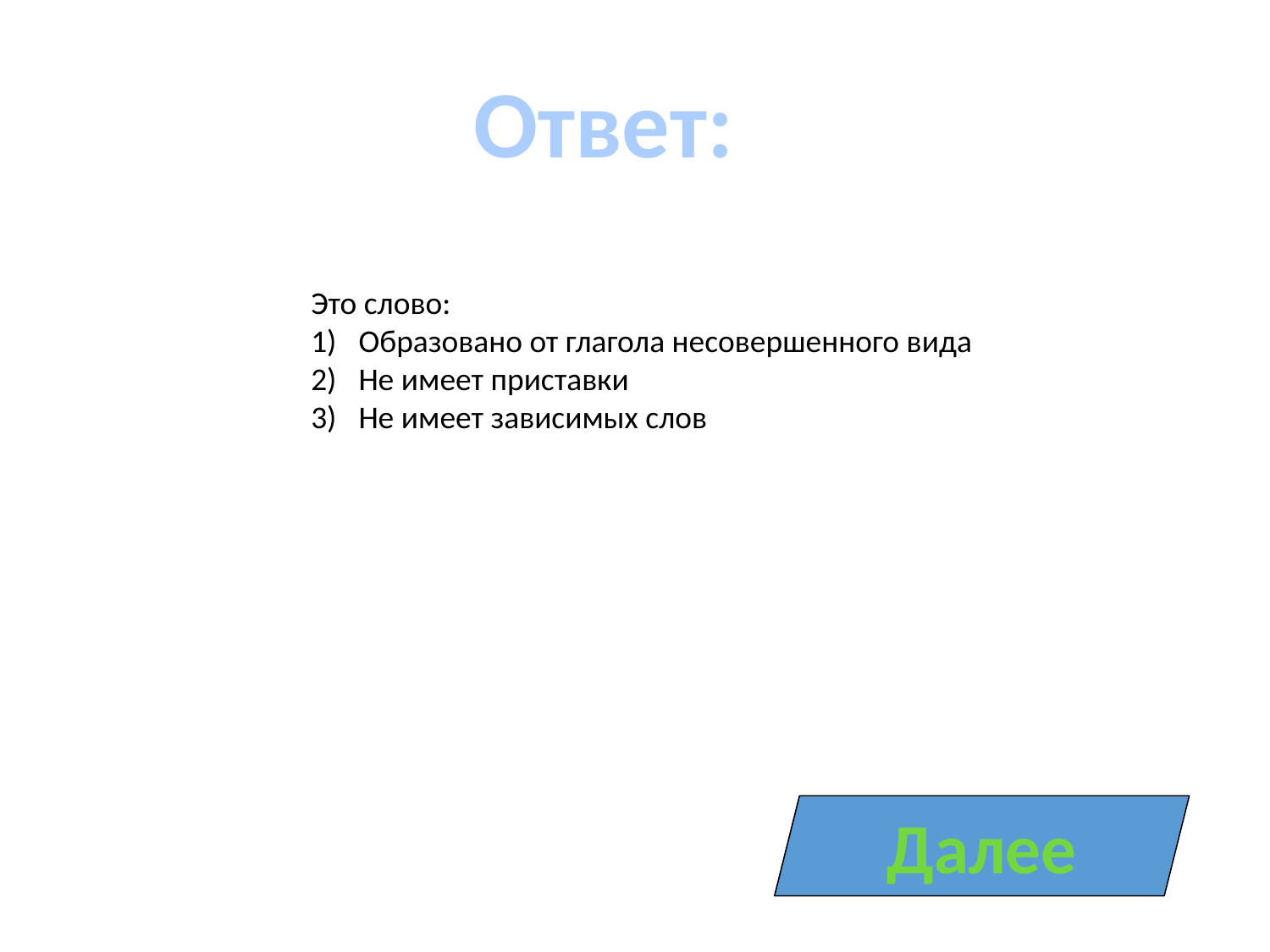

Ответ:
Это слово:
Образовано от глагола несовершенного вида
Не имеет приставки
Не имеет зависимых слов

Далее